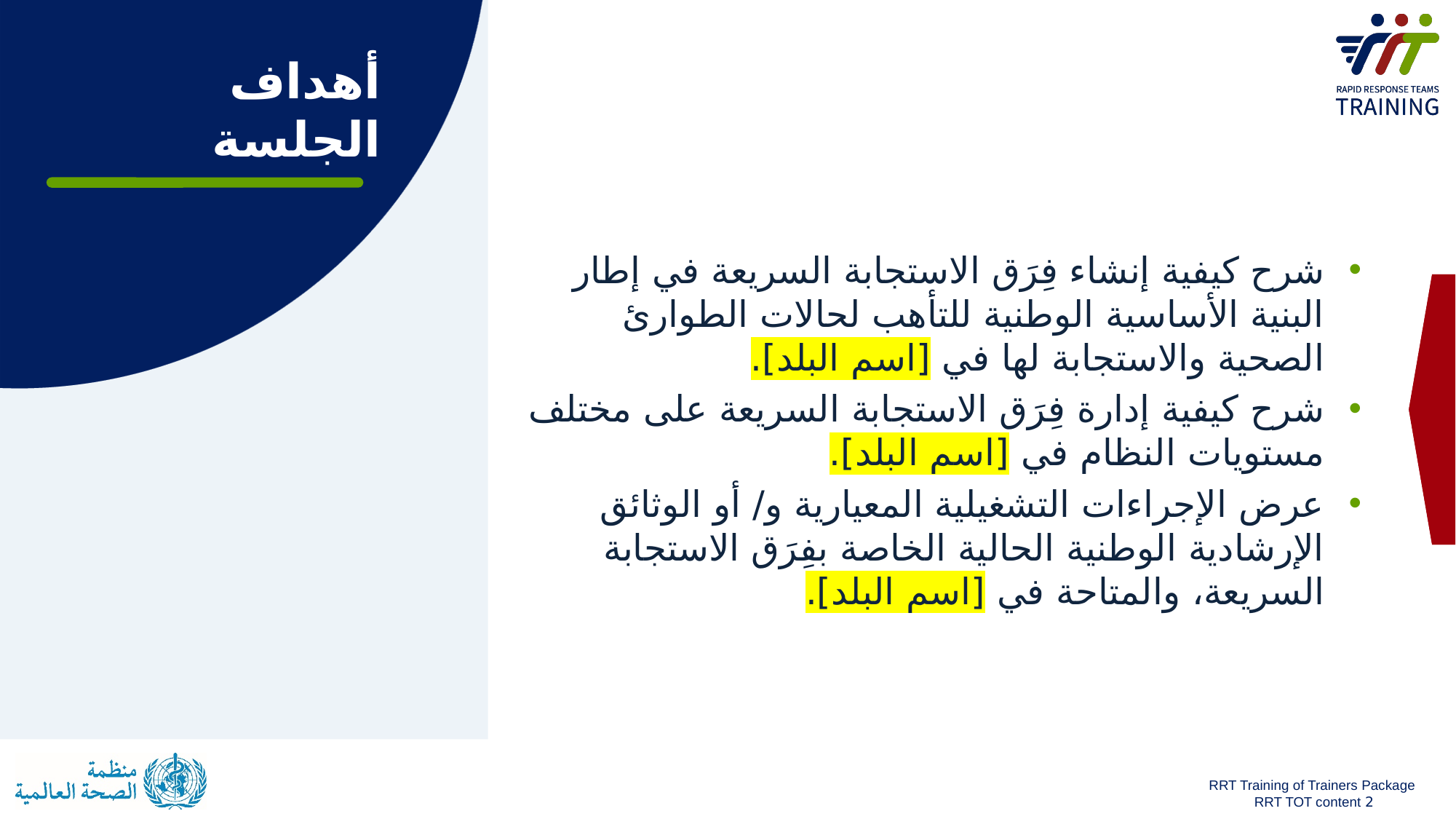

أهداف الجلسة
شرح كيفية إنشاء فِرَق الاستجابة السريعة في إطار البنية الأساسية الوطنية للتأهب لحالات الطوارئ الصحية والاستجابة لها في [اسم البلد].
شرح كيفية إدارة فِرَق الاستجابة السريعة على مختلف مستويات النظام في [اسم البلد].
عرض الإجراءات التشغيلية المعيارية و/ أو الوثائق الإرشادية الوطنية الحالية الخاصة بفِرَق الاستجابة السريعة، والمتاحة في [اسم البلد].